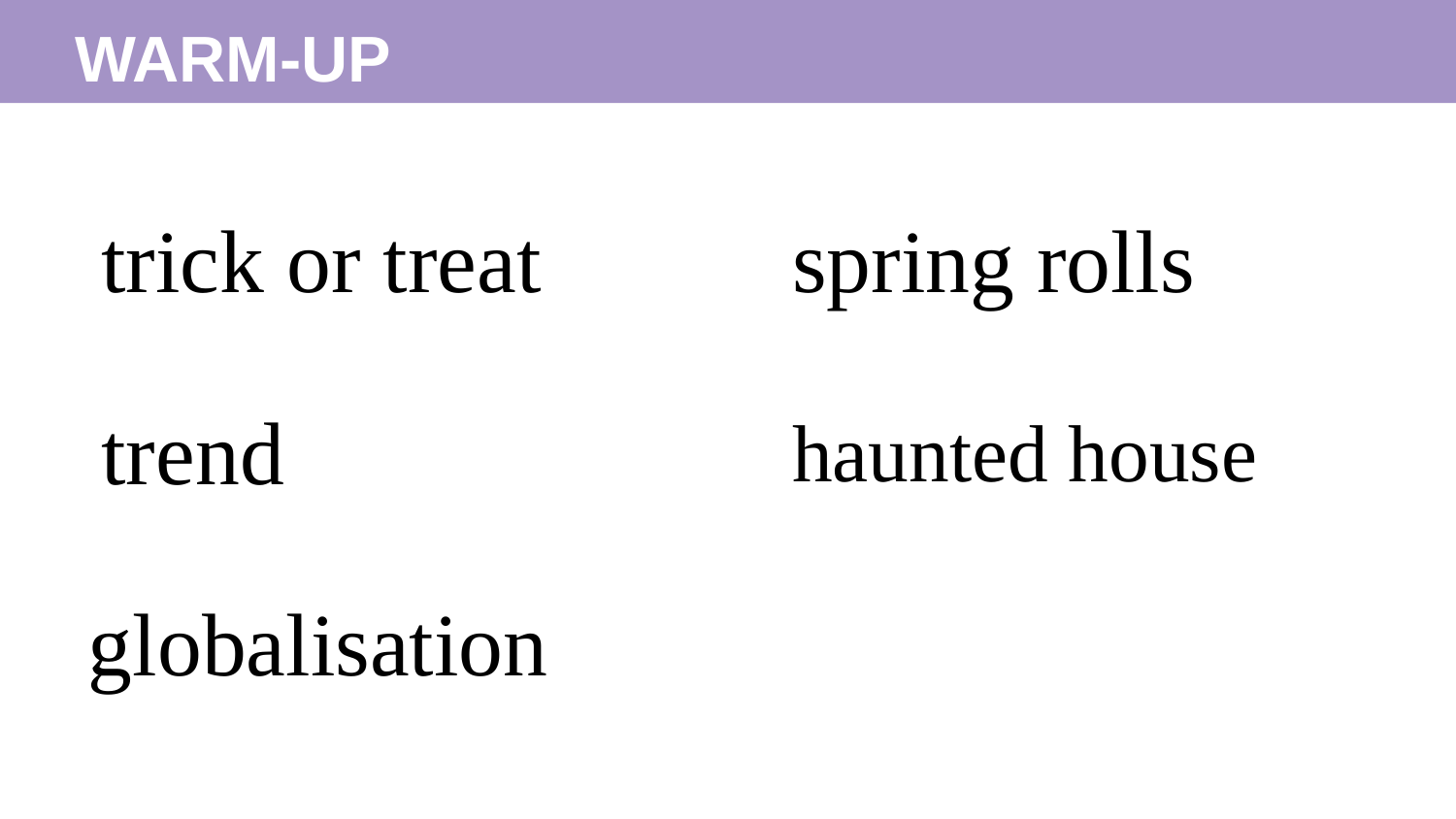

WARM-UP
trick or treat
spring rolls
trend
haunted house
globalisation